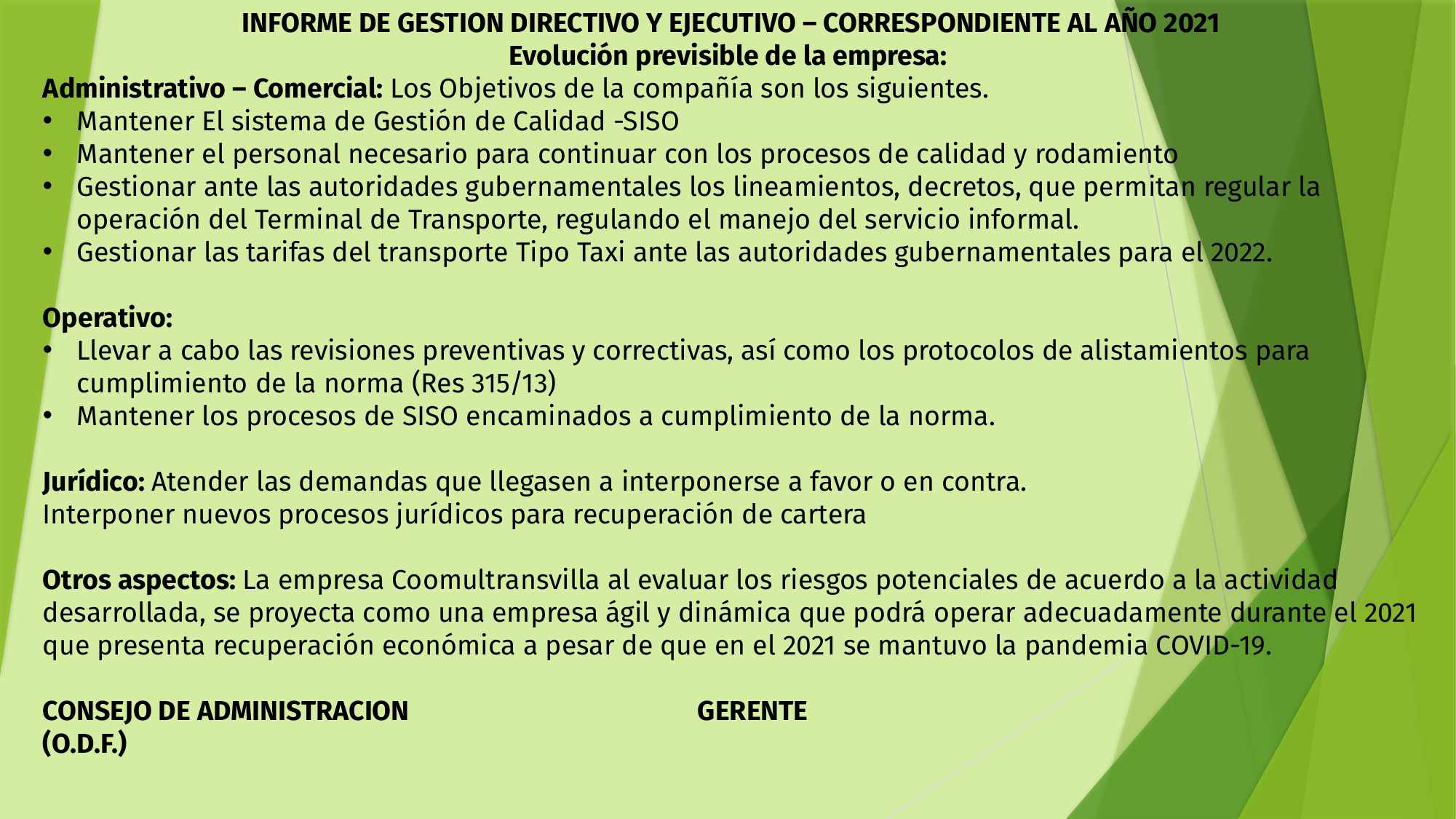

#
INFORME DE GESTION DIRECTIVO Y EJECUTIVO – CORRESPONDIENTE AL AÑO 2021
Evolución previsible de la empresa:
Administrativo – Comercial: Los Objetivos de la compañía son los siguientes.
Mantener El sistema de Gestión de Calidad -SISO
Mantener el personal necesario para continuar con los procesos de calidad y rodamiento
Gestionar ante las autoridades gubernamentales los lineamientos, decretos, que permitan regular la operación del Terminal de Transporte, regulando el manejo del servicio informal.
Gestionar las tarifas del transporte Tipo Taxi ante las autoridades gubernamentales para el 2022.

Operativo:
Llevar a cabo las revisiones preventivas y correctivas, así como los protocolos de alistamientos para cumplimiento de la norma (Res 315/13)
Mantener los procesos de SISO encaminados a cumplimiento de la norma.

Jurídico: Atender las demandas que llegasen a interponerse a favor o en contra.
Interponer nuevos procesos jurídicos para recuperación de cartera

Otros aspectos: La empresa Coomultransvilla al evaluar los riesgos potenciales de acuerdo a la actividad desarrollada, se proyecta como una empresa ágil y dinámica que podrá operar adecuadamente durante el 2021 que presenta recuperación económica a pesar de que en el 2021 se mantuvo la pandemia COVID-19.

CONSEJO DE ADMINISTRACION			GERENTE
(O.D.F.)